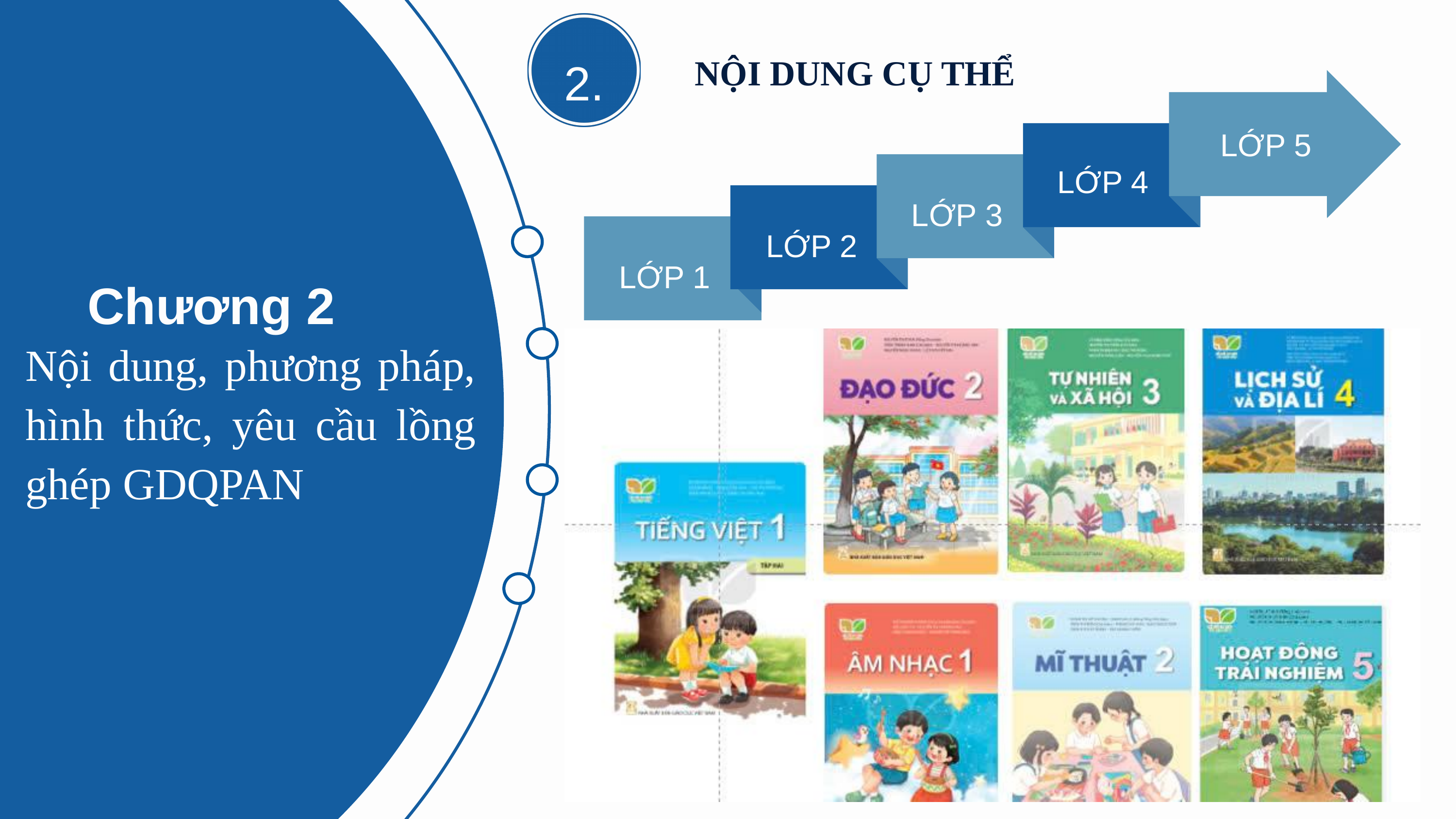

2.
NỘI DUNG CỤ THỂ

LỚP 5

LỚP 4

LỚP 3

LỚP 2

LỚP 1
Chương 2

Nội dung, phương pháp, hình thức, yêu cầu lồng ghép GDQPAN